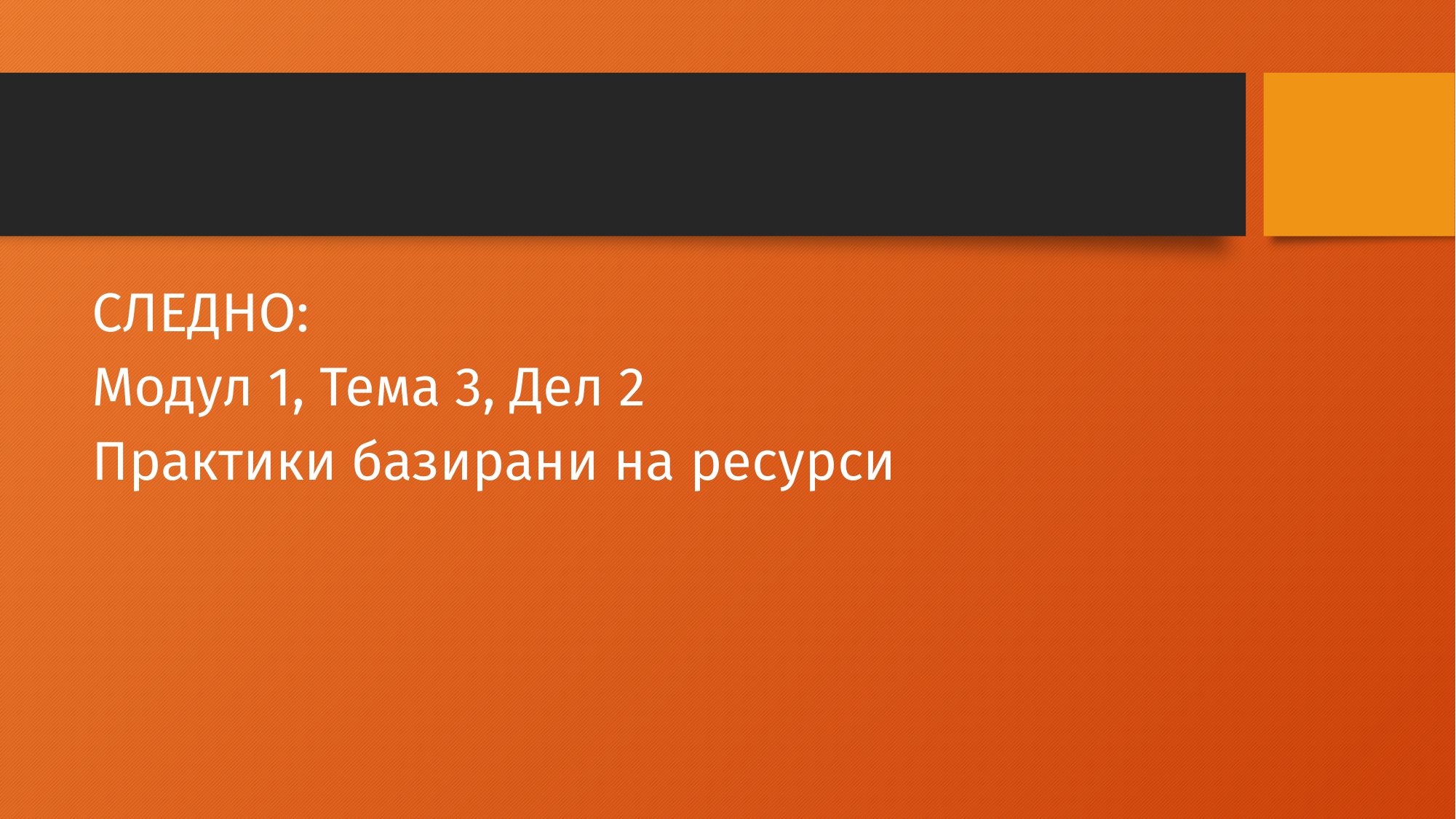

#
СЛЕДНО:
Модул 1, Тема 3, Дел 2
Практики базирани на ресурси